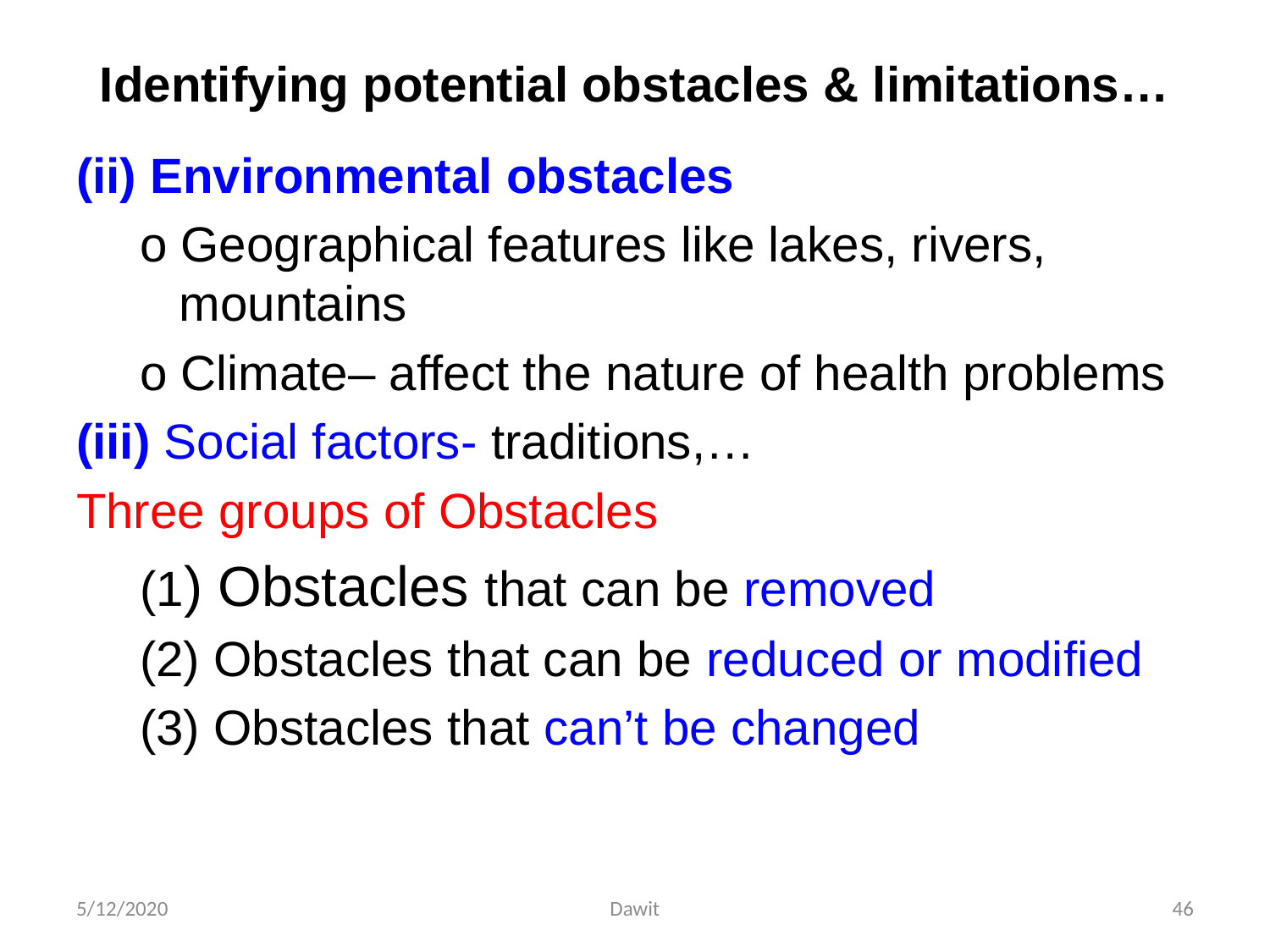

# Identifying potential obstacles & limitations…
(ii) Environmental obstacles
o Geographical features like lakes, rivers, mountains
o Climate– affect the nature of health problems
(iii) Social factors- traditions,…
Three groups of Obstacles
(1) Obstacles that can be removed
(2) Obstacles that can be reduced or modified
(3) Obstacles that can’t be changed
5/12/2020
Dawit
46